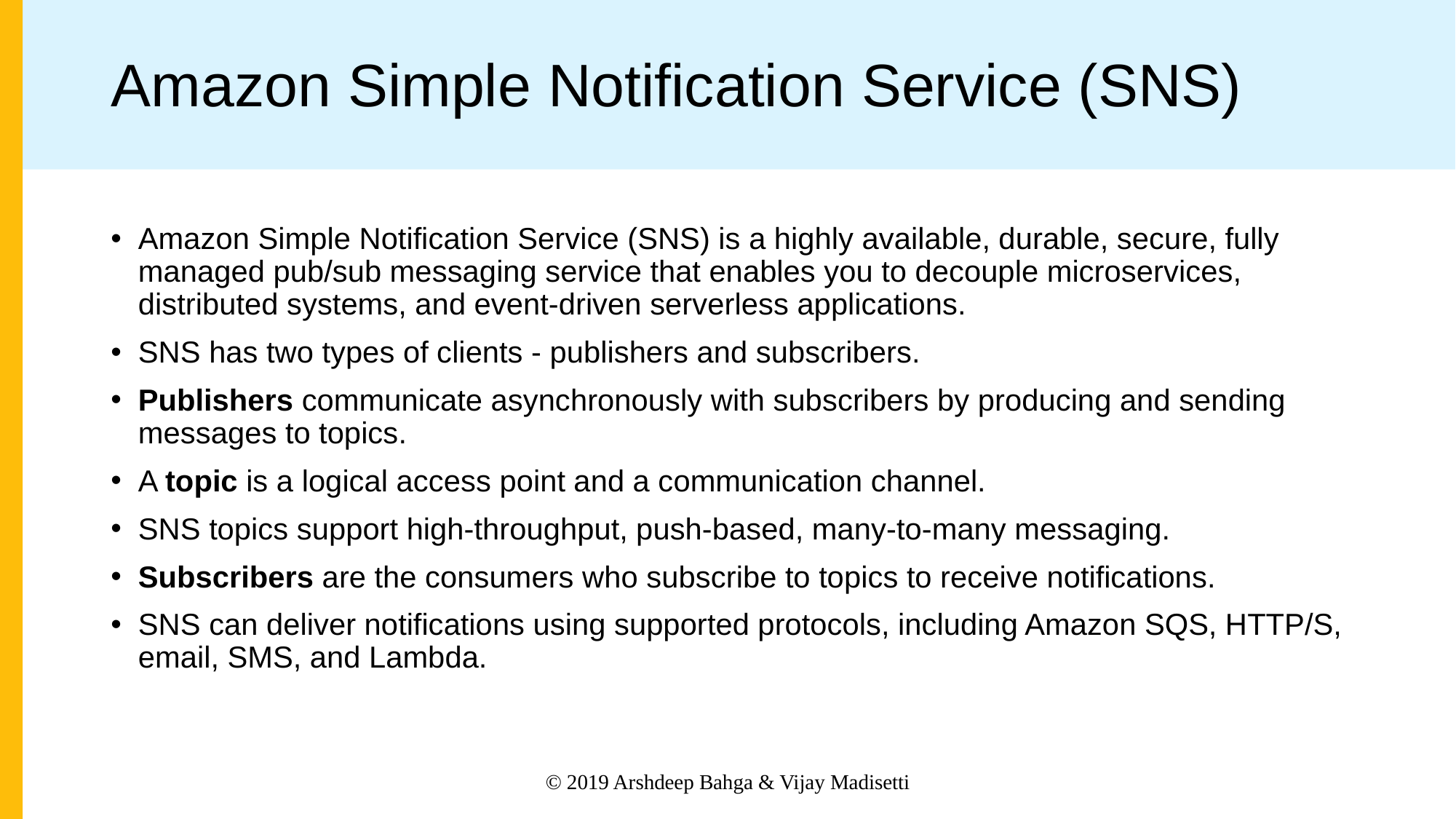

# Amazon Simple Notification Service (SNS)
Amazon Simple Notification Service (SNS) is a highly available, durable, secure, fully managed pub/sub messaging service that enables you to decouple microservices, distributed systems, and event-driven serverless applications.
SNS has two types of clients - publishers and subscribers.
Publishers communicate asynchronously with subscribers by producing and sending messages to topics.
A topic is a logical access point and a communication channel.
SNS topics support high-throughput, push-based, many-to-many messaging.
Subscribers are the consumers who subscribe to topics to receive notifications.
SNS can deliver notifications using supported protocols, including Amazon SQS, HTTP/S, email, SMS, and Lambda.
© 2019 Arshdeep Bahga & Vijay Madisetti